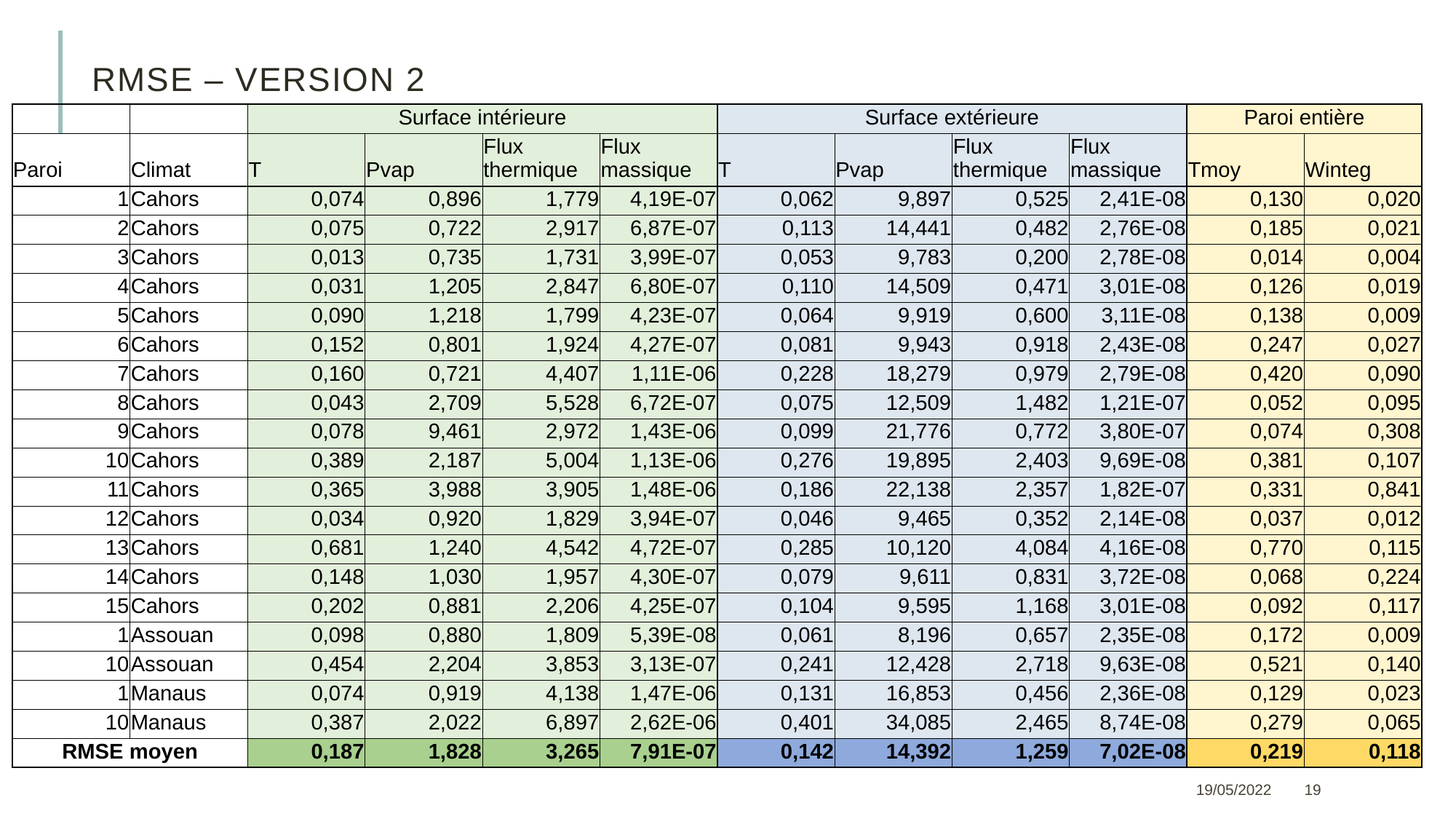

# RMSE – Version 2
|  |  | Surface intérieure |  |  |  | Surface extérieure |  |  |  | Paroi entière |  |
| --- | --- | --- | --- | --- | --- | --- | --- | --- | --- | --- | --- |
| Paroi | Climat | T | Pvap | Flux thermique | Flux massique | T | Pvap | Flux thermique | Flux massique | Tmoy | Winteg |
| 1 | Cahors | 0,074 | 0,896 | 1,779 | 4,19E-07 | 0,062 | 9,897 | 0,525 | 2,41E-08 | 0,130 | 0,020 |
| 2 | Cahors | 0,075 | 0,722 | 2,917 | 6,87E-07 | 0,113 | 14,441 | 0,482 | 2,76E-08 | 0,185 | 0,021 |
| 3 | Cahors | 0,013 | 0,735 | 1,731 | 3,99E-07 | 0,053 | 9,783 | 0,200 | 2,78E-08 | 0,014 | 0,004 |
| 4 | Cahors | 0,031 | 1,205 | 2,847 | 6,80E-07 | 0,110 | 14,509 | 0,471 | 3,01E-08 | 0,126 | 0,019 |
| 5 | Cahors | 0,090 | 1,218 | 1,799 | 4,23E-07 | 0,064 | 9,919 | 0,600 | 3,11E-08 | 0,138 | 0,009 |
| 6 | Cahors | 0,152 | 0,801 | 1,924 | 4,27E-07 | 0,081 | 9,943 | 0,918 | 2,43E-08 | 0,247 | 0,027 |
| 7 | Cahors | 0,160 | 0,721 | 4,407 | 1,11E-06 | 0,228 | 18,279 | 0,979 | 2,79E-08 | 0,420 | 0,090 |
| 8 | Cahors | 0,043 | 2,709 | 5,528 | 6,72E-07 | 0,075 | 12,509 | 1,482 | 1,21E-07 | 0,052 | 0,095 |
| 9 | Cahors | 0,078 | 9,461 | 2,972 | 1,43E-06 | 0,099 | 21,776 | 0,772 | 3,80E-07 | 0,074 | 0,308 |
| 10 | Cahors | 0,389 | 2,187 | 5,004 | 1,13E-06 | 0,276 | 19,895 | 2,403 | 9,69E-08 | 0,381 | 0,107 |
| 11 | Cahors | 0,365 | 3,988 | 3,905 | 1,48E-06 | 0,186 | 22,138 | 2,357 | 1,82E-07 | 0,331 | 0,841 |
| 12 | Cahors | 0,034 | 0,920 | 1,829 | 3,94E-07 | 0,046 | 9,465 | 0,352 | 2,14E-08 | 0,037 | 0,012 |
| 13 | Cahors | 0,681 | 1,240 | 4,542 | 4,72E-07 | 0,285 | 10,120 | 4,084 | 4,16E-08 | 0,770 | 0,115 |
| 14 | Cahors | 0,148 | 1,030 | 1,957 | 4,30E-07 | 0,079 | 9,611 | 0,831 | 3,72E-08 | 0,068 | 0,224 |
| 15 | Cahors | 0,202 | 0,881 | 2,206 | 4,25E-07 | 0,104 | 9,595 | 1,168 | 3,01E-08 | 0,092 | 0,117 |
| 1 | Assouan | 0,098 | 0,880 | 1,809 | 5,39E-08 | 0,061 | 8,196 | 0,657 | 2,35E-08 | 0,172 | 0,009 |
| 10 | Assouan | 0,454 | 2,204 | 3,853 | 3,13E-07 | 0,241 | 12,428 | 2,718 | 9,63E-08 | 0,521 | 0,140 |
| 1 | Manaus | 0,074 | 0,919 | 4,138 | 1,47E-06 | 0,131 | 16,853 | 0,456 | 2,36E-08 | 0,129 | 0,023 |
| 10 | Manaus | 0,387 | 2,022 | 6,897 | 2,62E-06 | 0,401 | 34,085 | 2,465 | 8,74E-08 | 0,279 | 0,065 |
| RMSE moyen |  | 0,187 | 1,828 | 3,265 | 7,91E-07 | 0,142 | 14,392 | 1,259 | 7,02E-08 | 0,219 | 0,118 |
19/05/2022
19